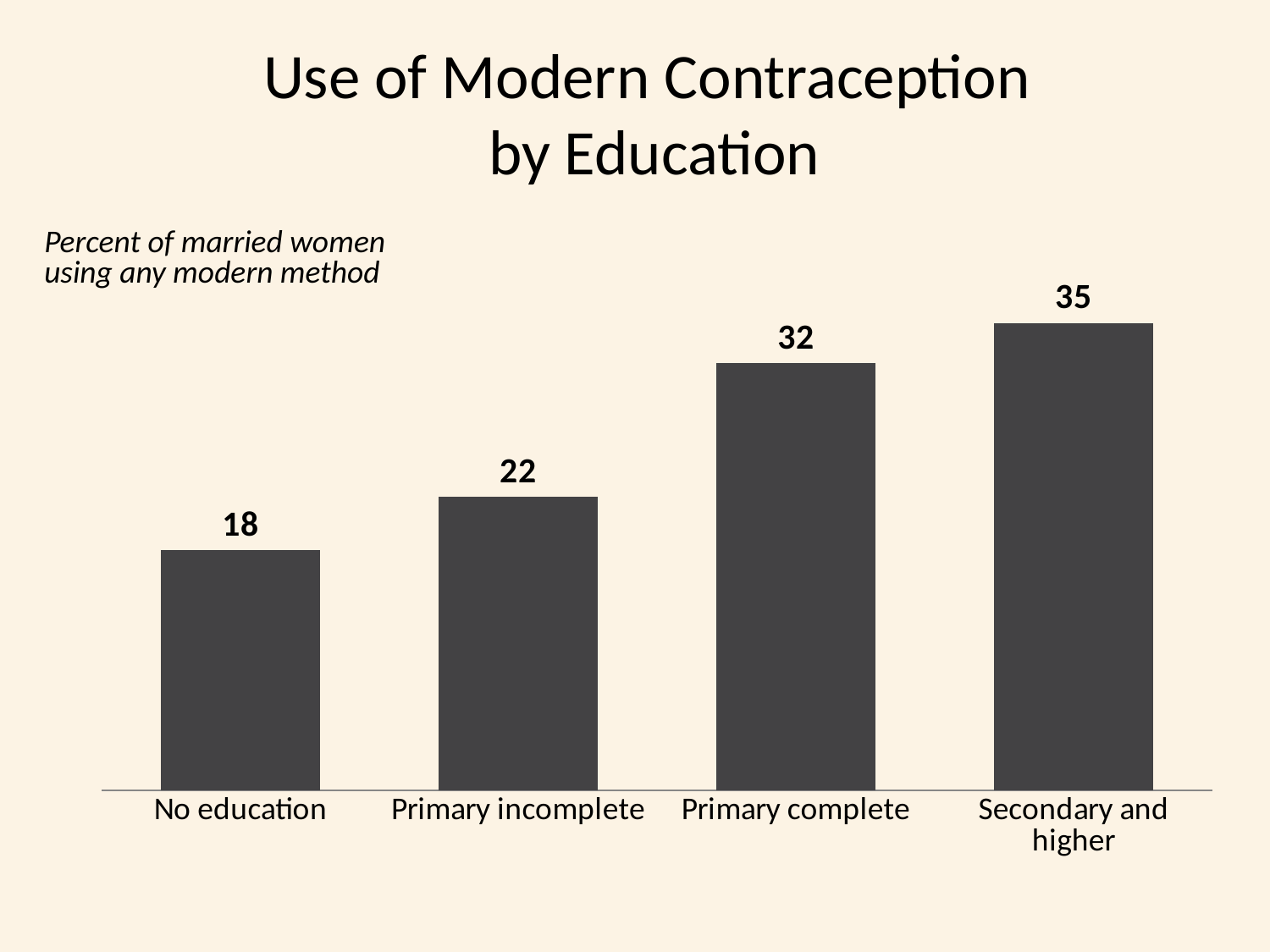

# Use of Modern Contraception by Education
Percent of married women using any modern method

### Chart

| Category |  |
|---|---|
| No education | 18.0 |
| Primary incomplete | 22.0 |
| Primary complete | 32.0 |
| Secondary and higher | 35.0 |